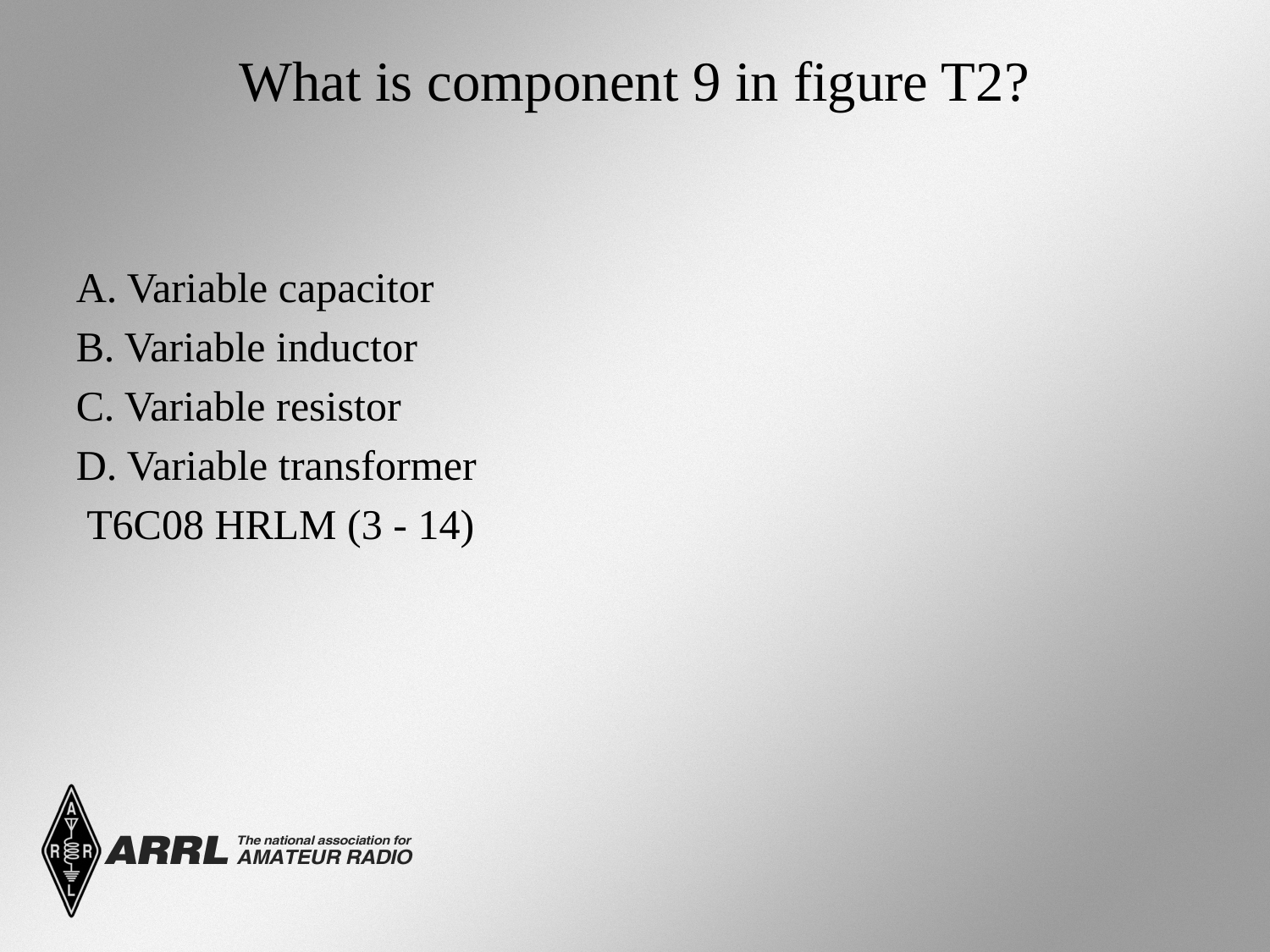

# What is component 9 in figure T2?
A. Variable capacitor
B. Variable inductor
C. Variable resistor
D. Variable transformer
 T6C08 HRLM (3 - 14)